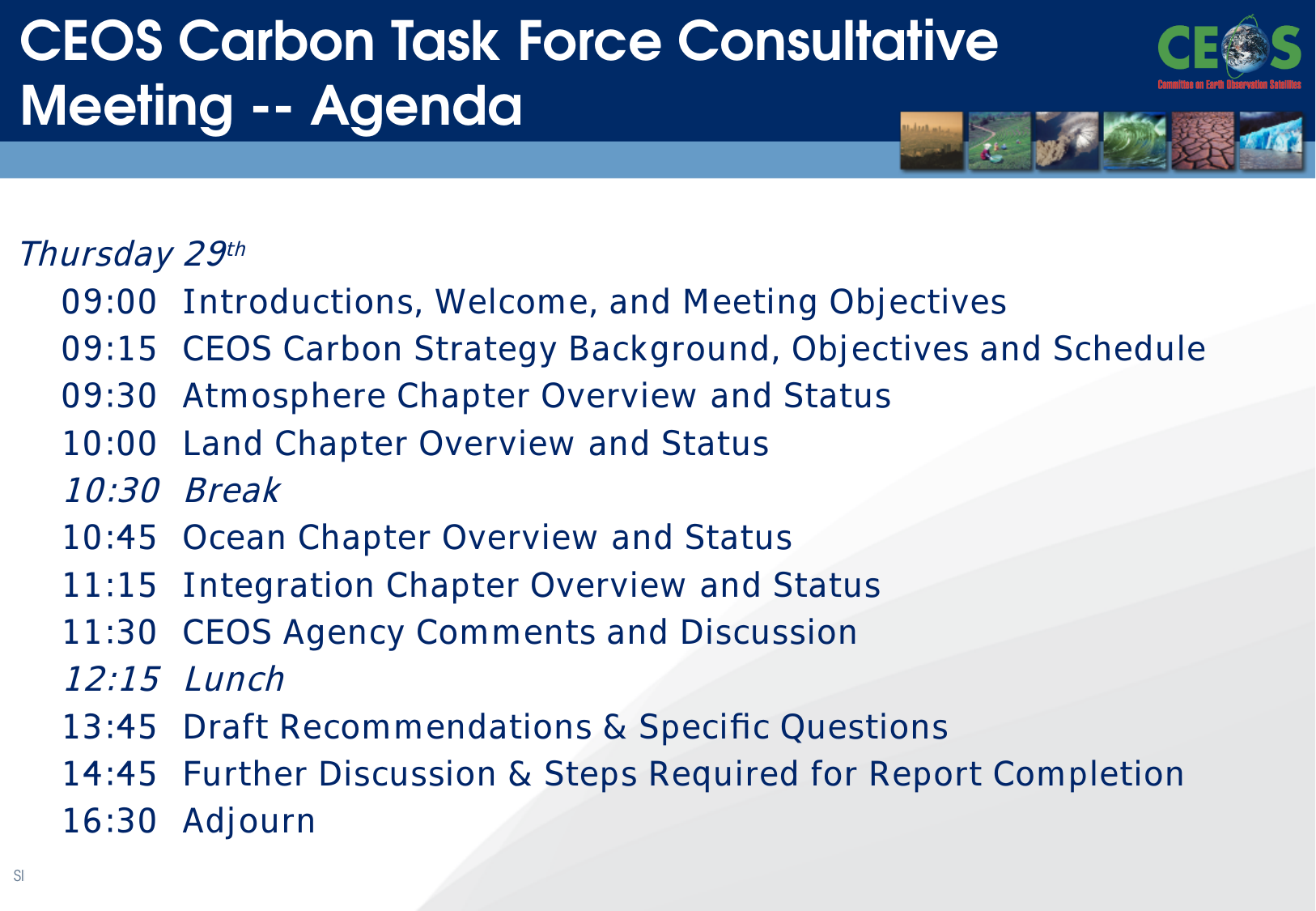

# CEOS Carbon Task Force Consultative Meeting -- Agenda
Thursday 29th
	09:00	Introductions, Welcome, and Meeting Objectives
	09:15	CEOS Carbon Strategy Background, Objectives and Schedule
	09:30	Atmosphere Chapter Overview and Status
	10:00	Land Chapter Overview and Status
	10:30	Break
	10:45	Ocean Chapter Overview and Status
	11:15	Integration Chapter Overview and Status
	11:30	CEOS Agency Comments and Discussion
	12:15	Lunch
	13:45 	Draft Recommendations & Specific Questions
	14:45	Further Discussion & Steps Required for Report Completion
	16:30	Adjourn